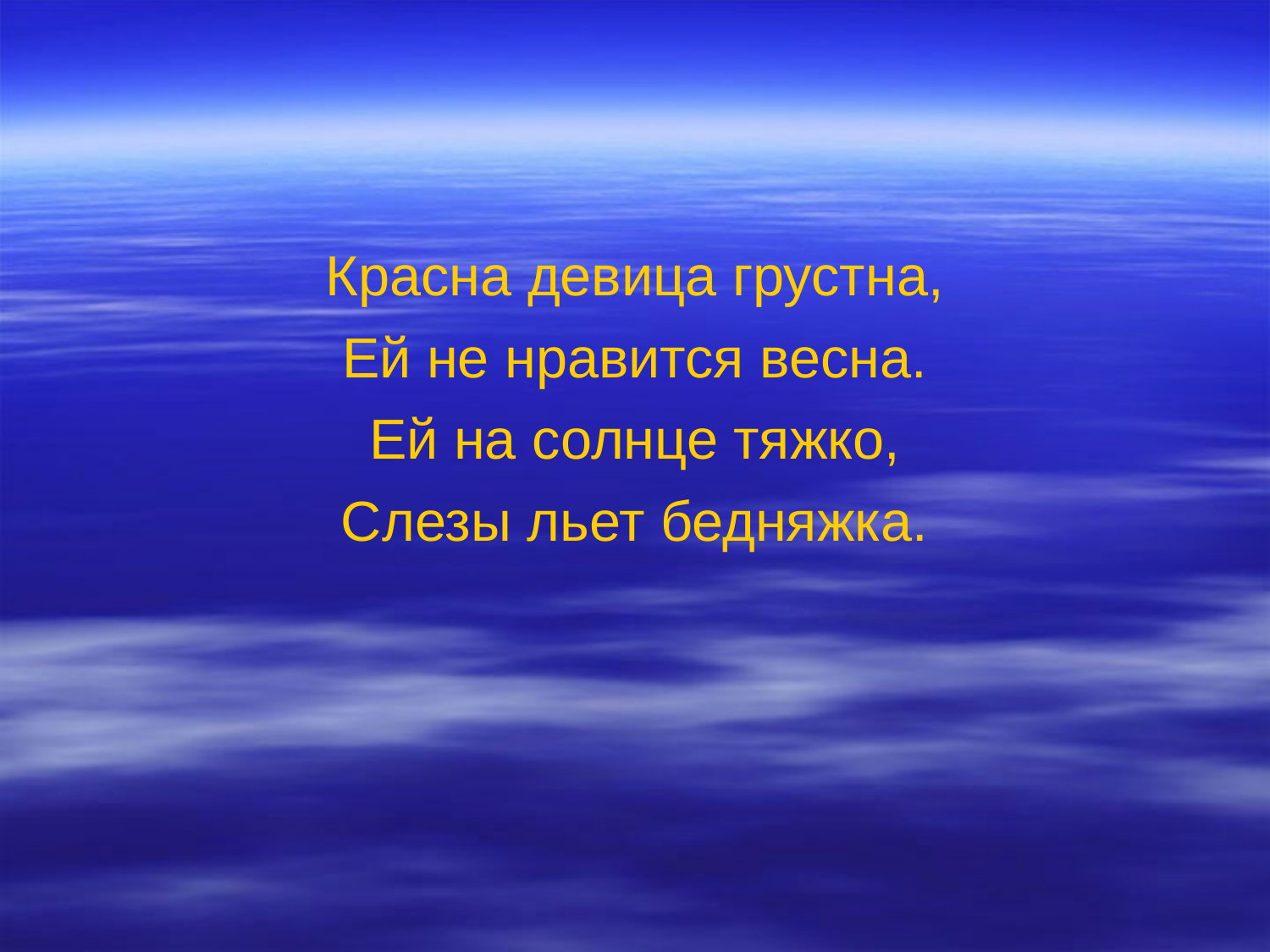

Красна девица грустна,
Ей не нравится весна.
Ей на солнце тяжко,
Слезы льет бедняжка.